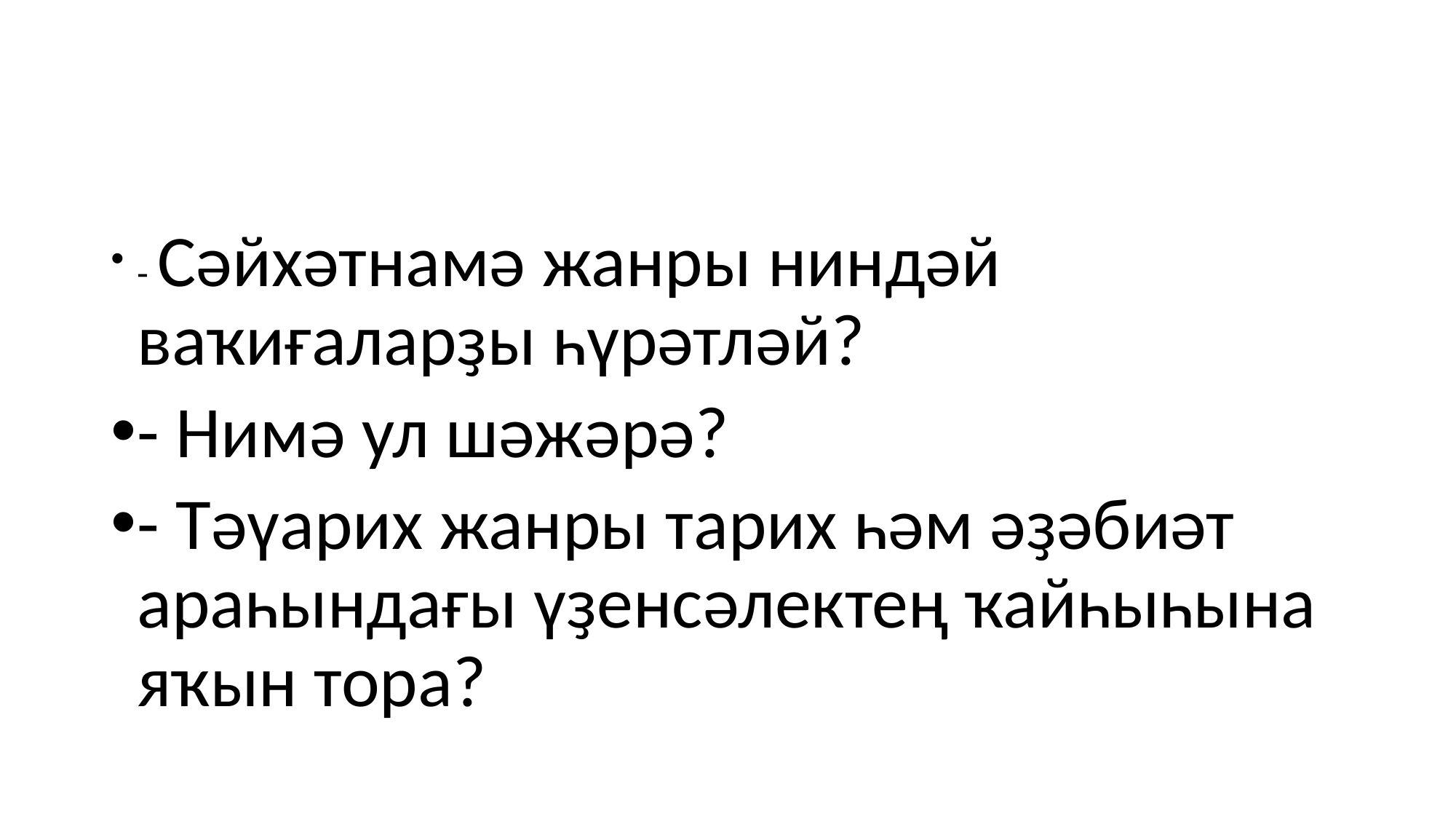

#
- Сәйхәтнамә жанры ниндәй ваҡиғаларҙы һүрәтләй?
- Нимә ул шәжәрә?
- Тәүарих жанры тарих һәм әҙәбиәт араһындағы үҙенсәлектең ҡайһыһына яҡын тора?